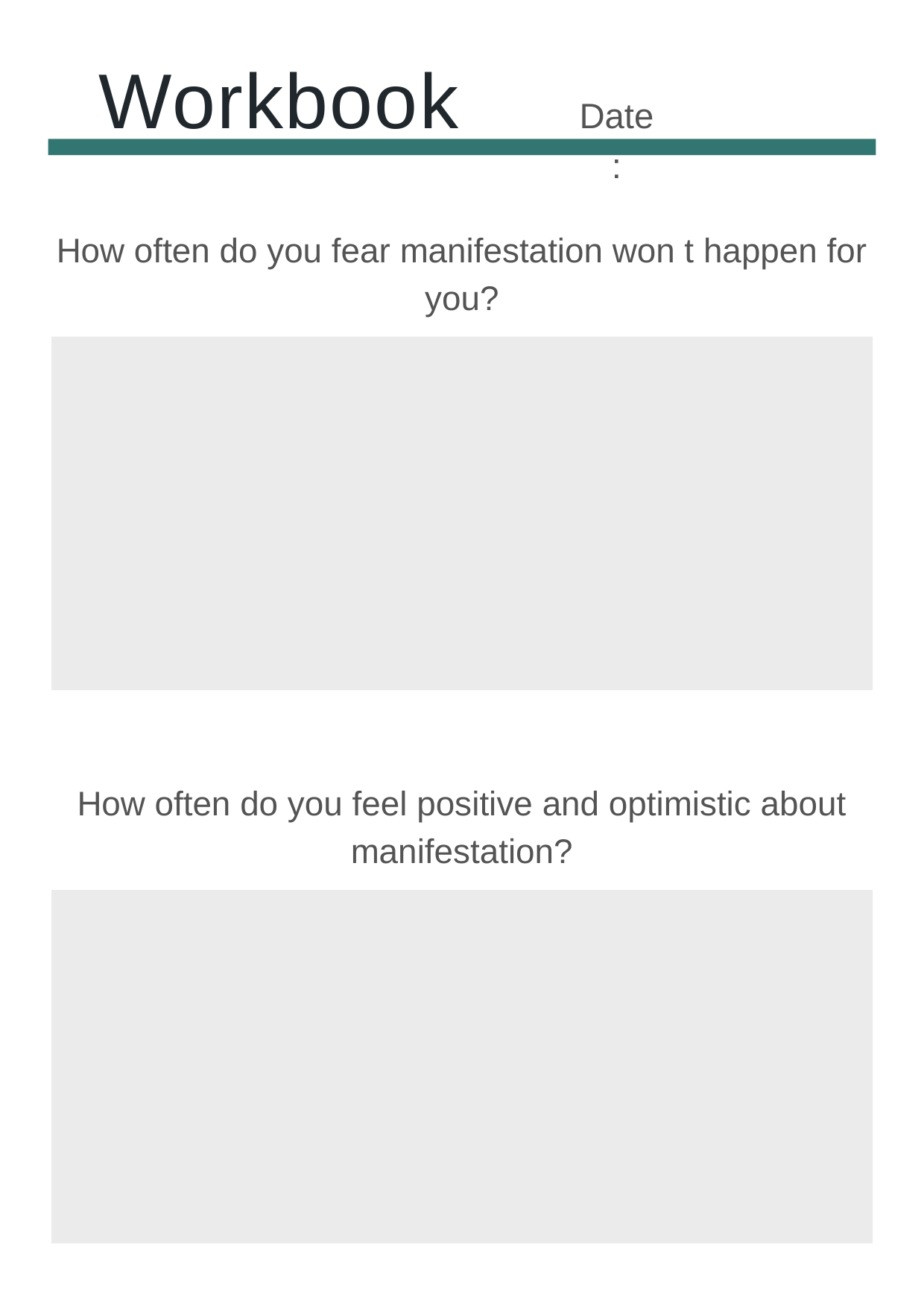

Workbook
Date:

How often do you fear manifestation won t happen for you?

How often do you feel positive and optimistic about manifestation?